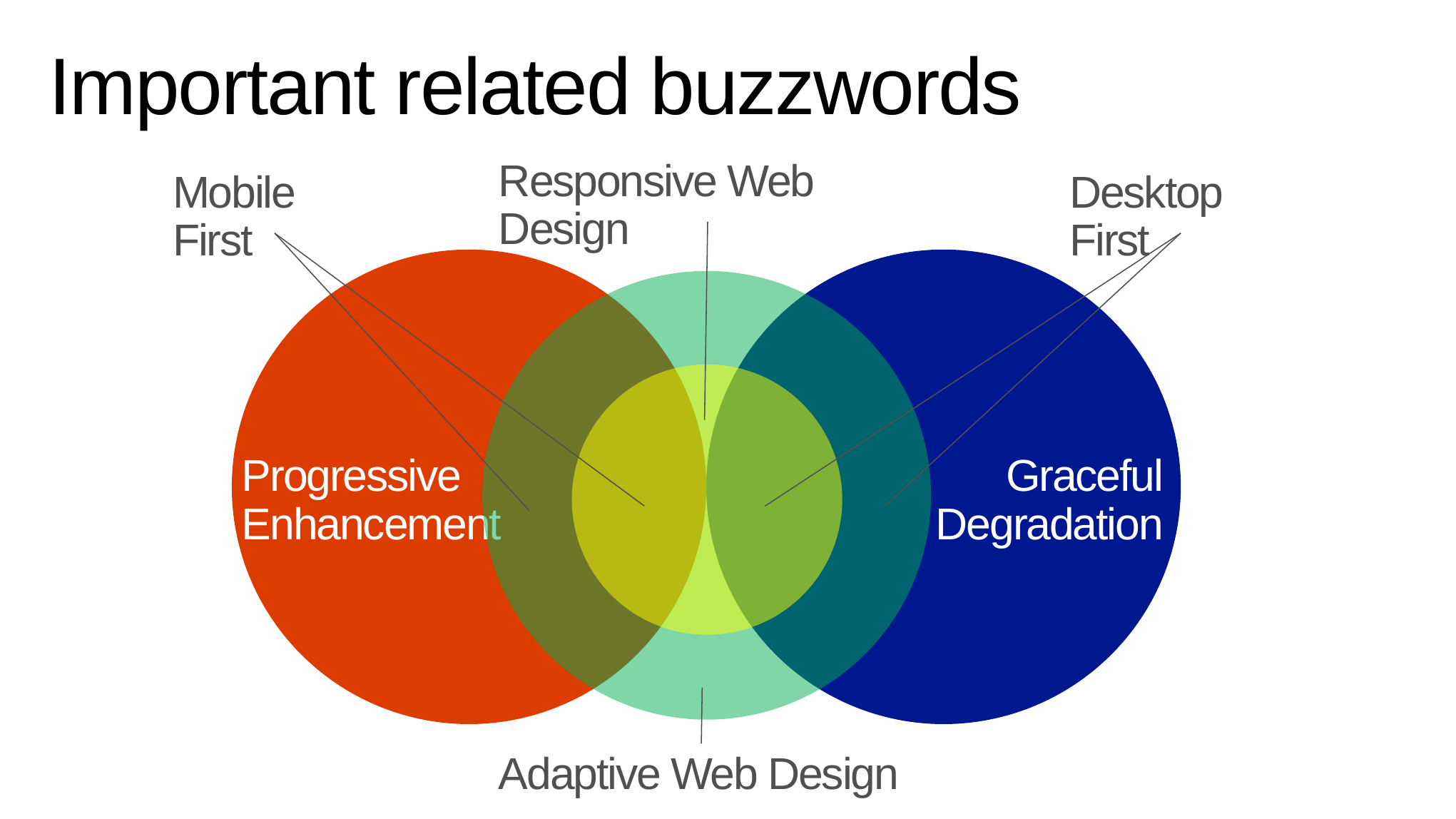

# Important related buzzwords
Responsive Web Design

Mobile First
Desktop First

Progressive
Enhancement
Graceful
Degradation

Adaptive Web Design